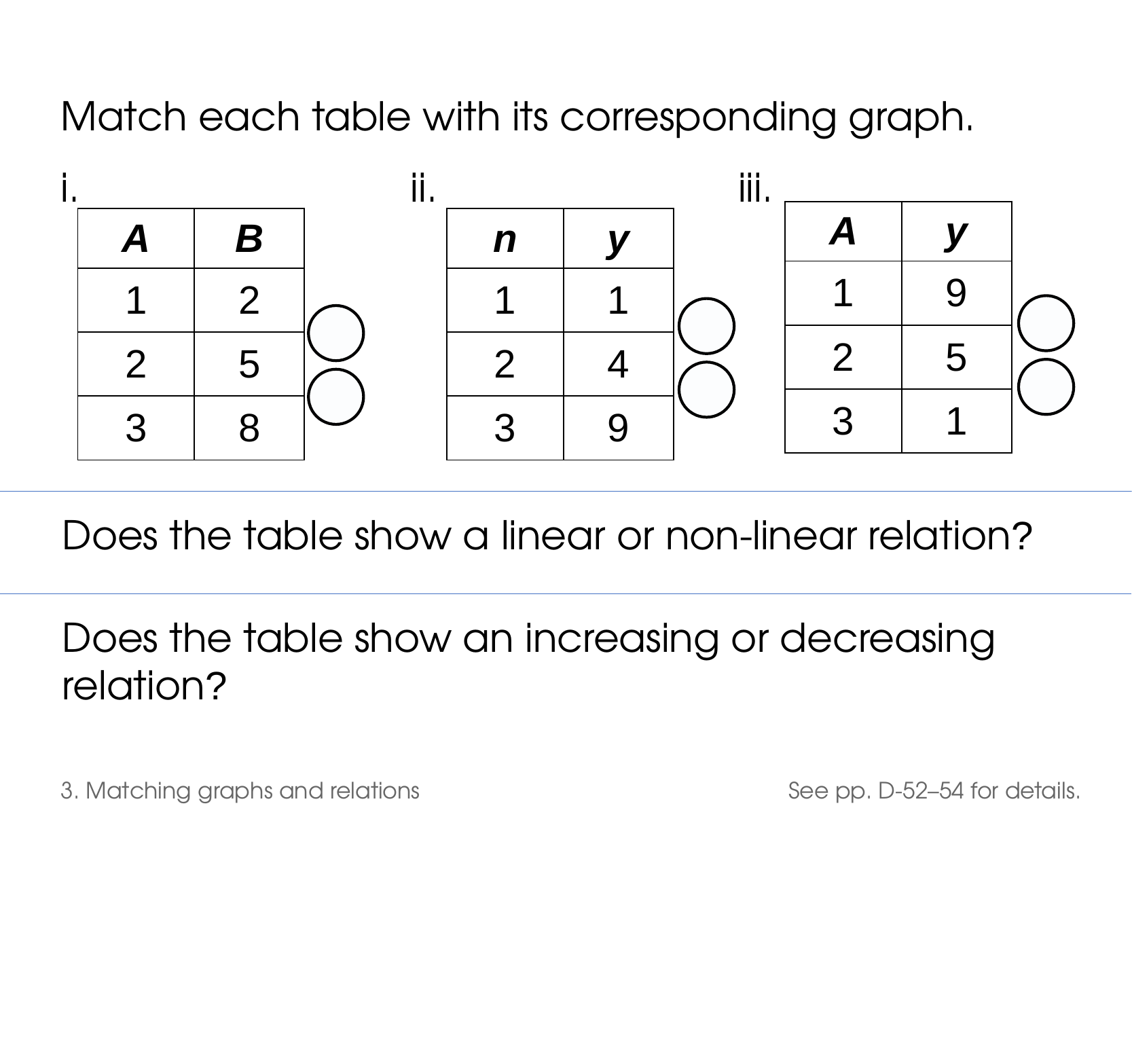

Match each table with its corresponding graph.
i.			    ii.			      iii.
| A | y |
| --- | --- |
| 1 | 9 |
| 2 | 5 |
| 3 | 1 |
| A | B |
| --- | --- |
| 1 | 2 |
| 2 | 5 |
| 3 | 8 |
| n | y |
| --- | --- |
| 1 | 1 |
| 2 | 4 |
| 3 | 9 |

Does the table show a linear or non-linear relation?
Does the table show an increasing or decreasing relation?
3. Matching graphs and relations
See pp. D-52–54 for details.